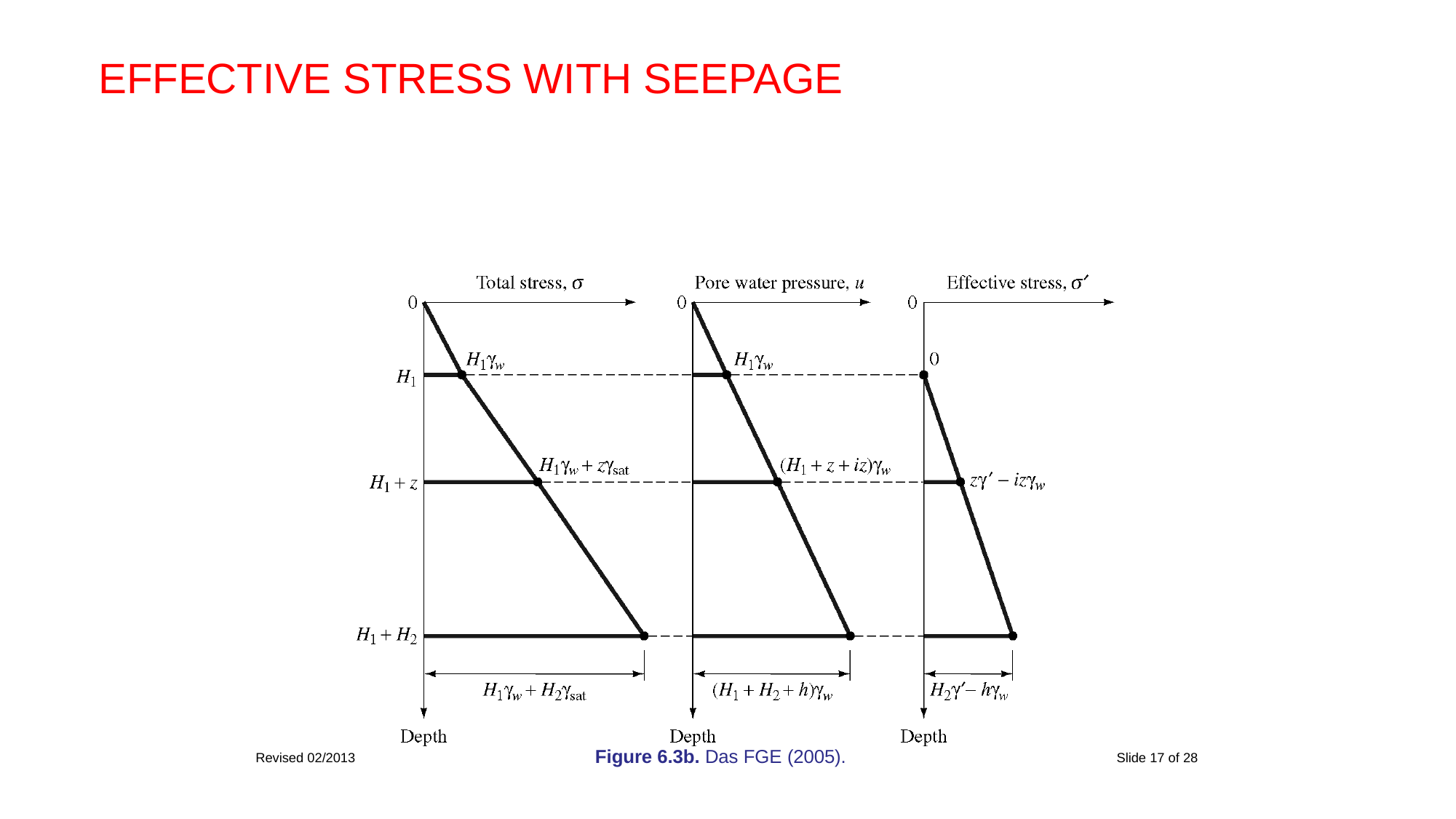

Effective StresS with seepage

Figure 6.3b. Das FGE (2005).
Slide 17 of 28
Revised 02/2013